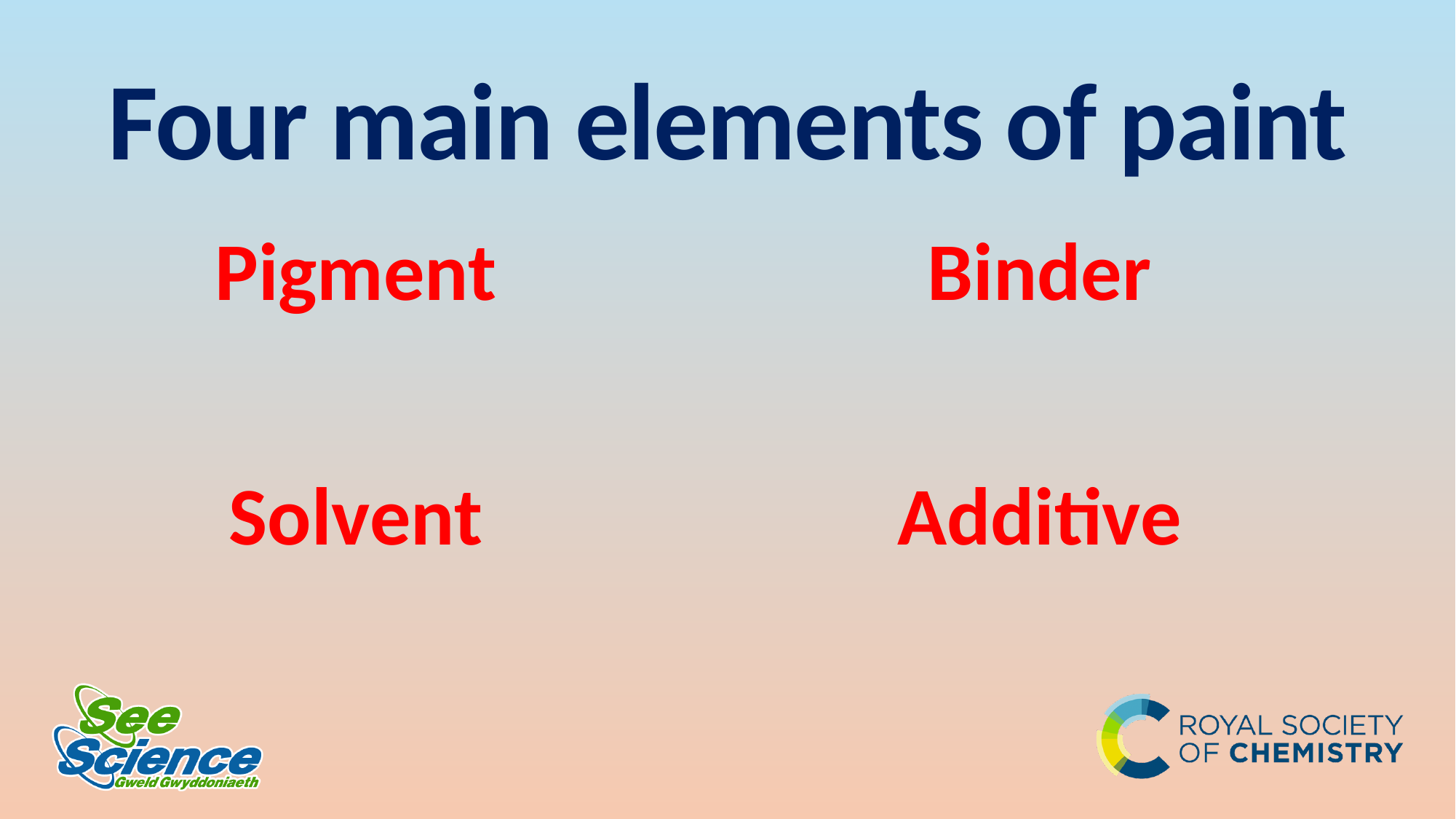

Four main elements of paint
Pigment
Binder
Solvent
Additive